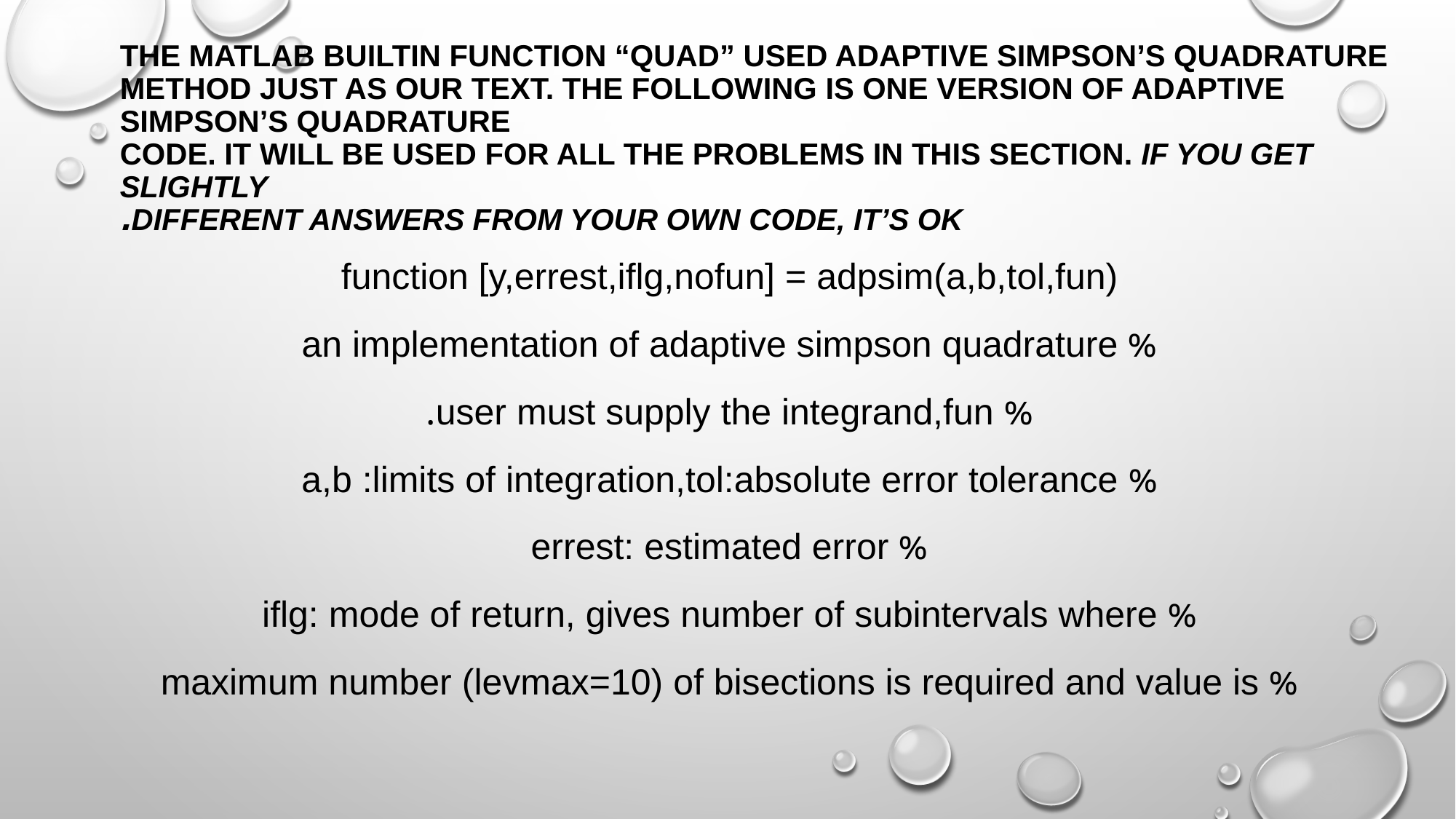

# the matlab builtin function “quad” used adaptive Simpson’s quadrature method just as our text. The following is one version of adaptive Simpson’s quadrature code. It will be used for all the problems in this section. If you get slightly different answers from your own code, it’s OK.
function [y,errest,iflg,nofun] = adpsim(a,b,tol,fun)
% an implementation of adaptive simpson quadrature
% user must supply the integrand,fun.
% a,b :limits of integration,tol:absolute error tolerance
% errest: estimated error
% iflg: mode of return, gives number of subintervals where
% maximum number (levmax=10) of bisections is required and value is